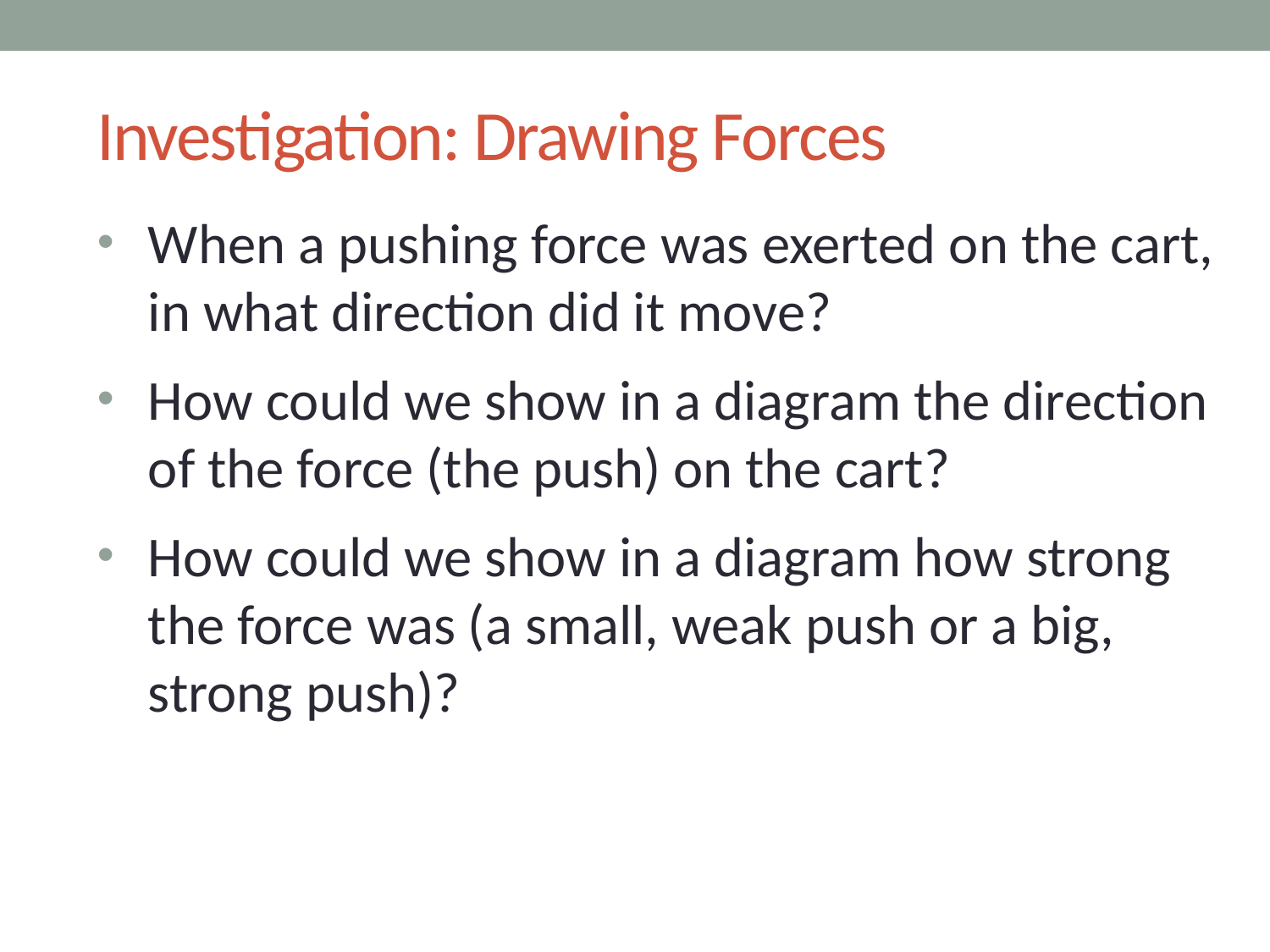

# Investigation: Drawing Forces
When a pushing force was exerted on the cart, in what direction did it move?
How could we show in a diagram the direction of the force (the push) on the cart?
How could we show in a diagram how strong the force was (a small, weak push or a big, strong push)?